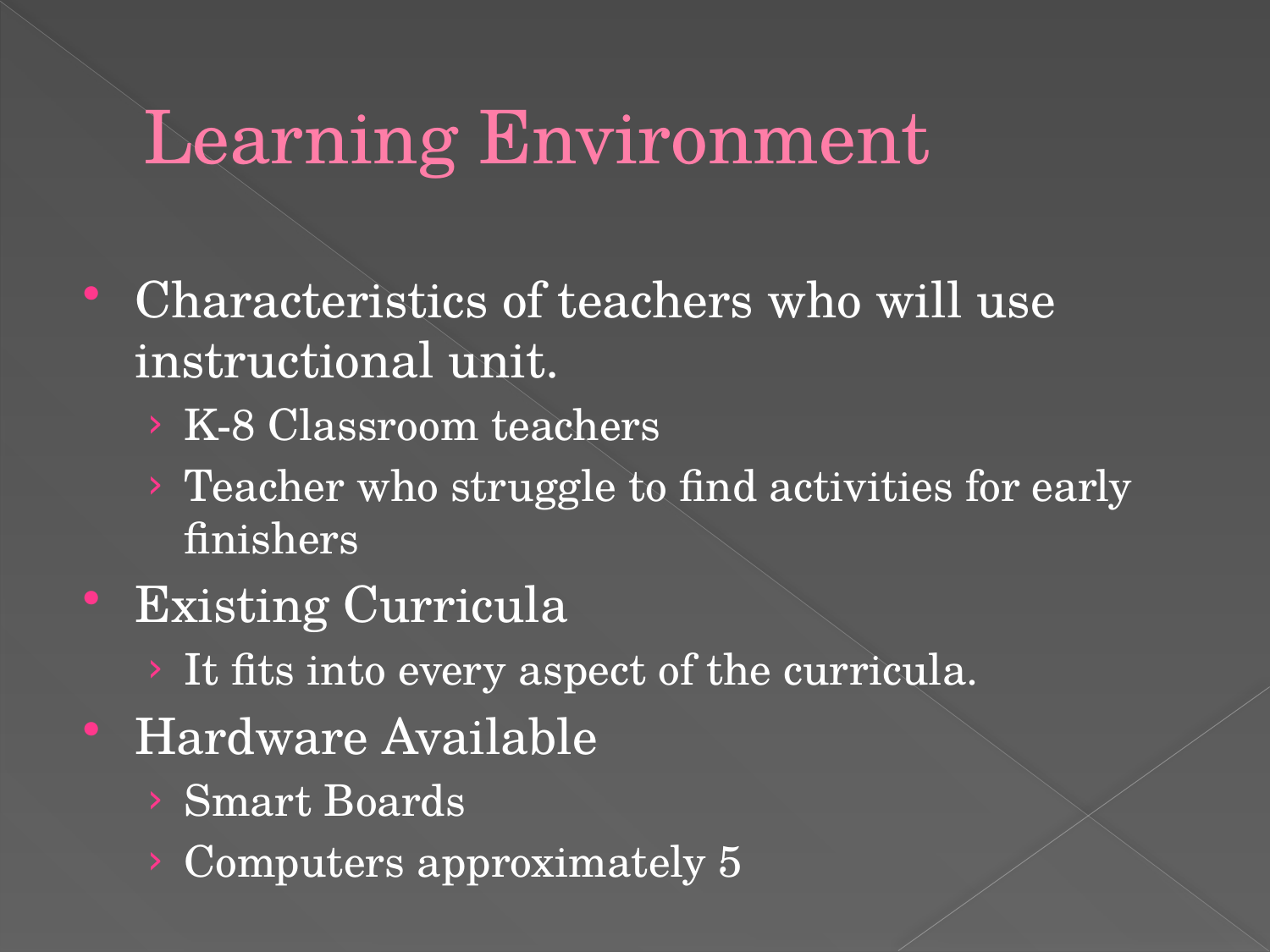

# Learning Environment
Characteristics of teachers who will use instructional unit.
K-8 Classroom teachers
Teacher who struggle to find activities for early finishers
Existing Curricula
It fits into every aspect of the curricula.
Hardware Available
Smart Boards
Computers approximately 5